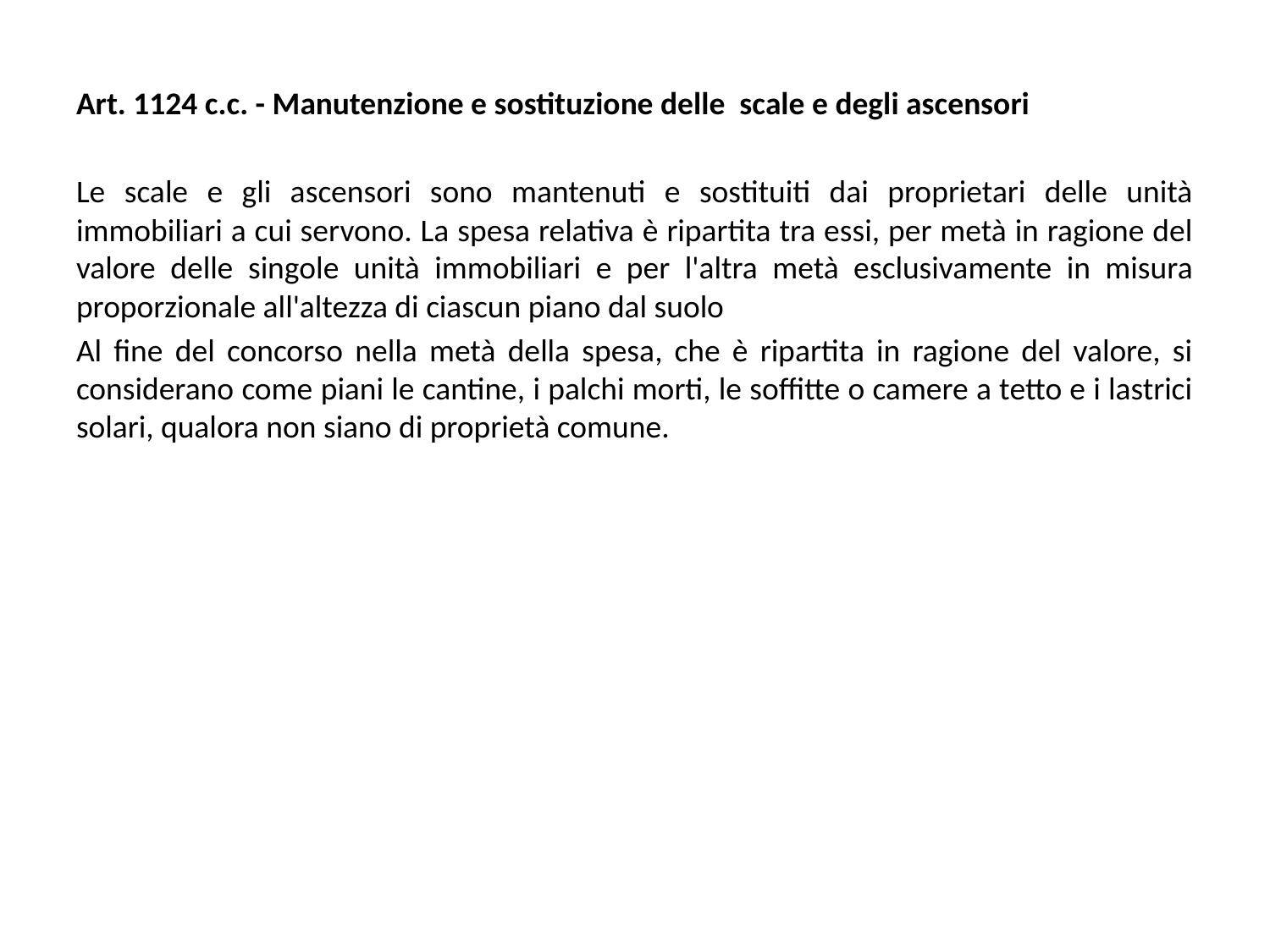

Art. 1124 c.c. - Manutenzione e sostituzione delle  scale e degli ascensori

Le scale e gli ascensori sono mantenuti e sostituiti dai proprietari delle unità immobiliari a cui servono. La spesa relativa è ripartita tra essi, per metà in ragione del valore delle singole unità immobiliari e per l'altra metà esclusivamente in misura proporzionale all'altezza di ciascun piano dal suolo
Al fine del concorso nella metà della spesa, che è ripartita in ragione del valore, si considerano come piani le cantine, i palchi morti, le soffitte o camere a tetto e i lastrici solari, qualora non siano di proprietà comune.